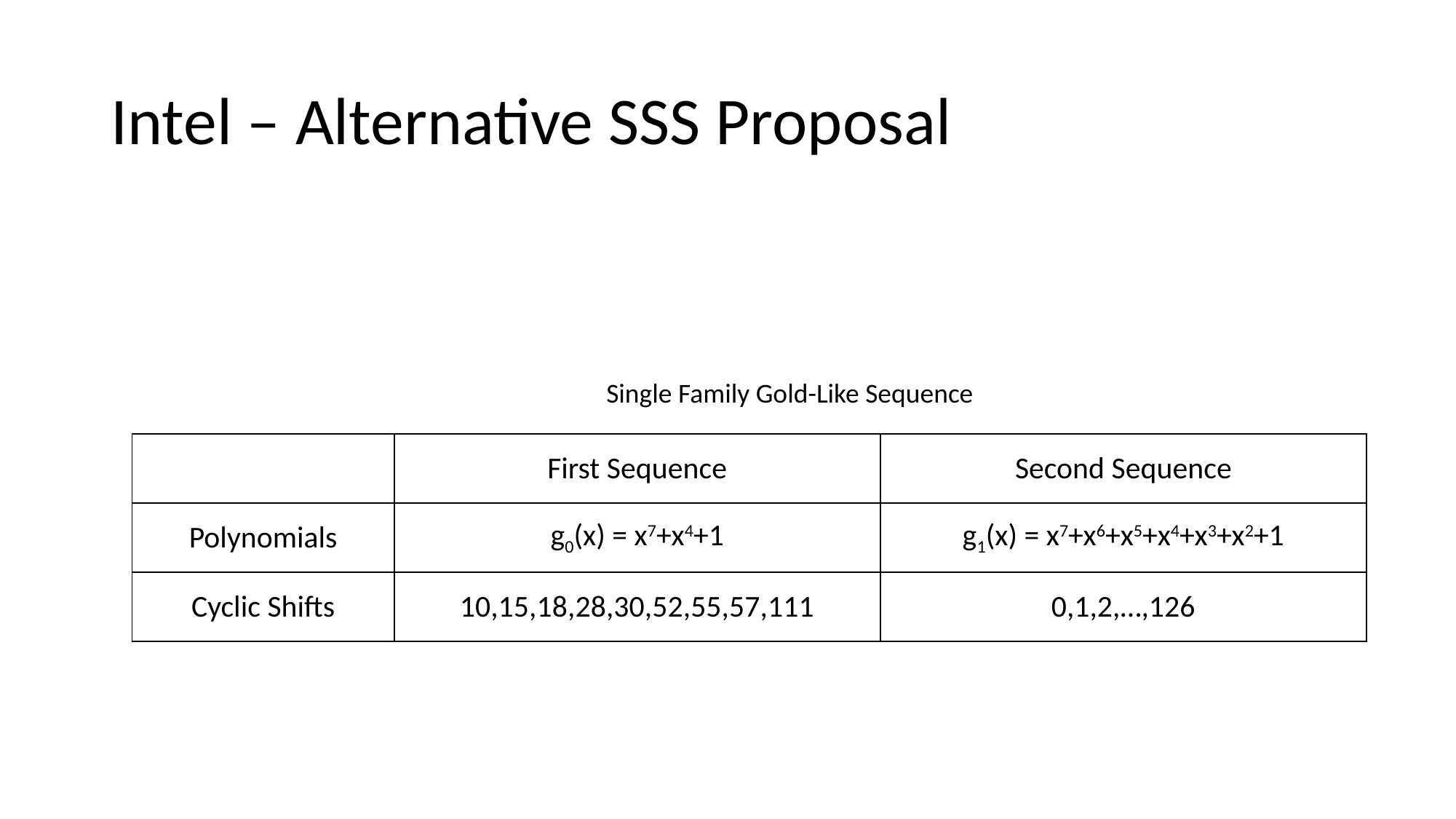

# Intel – Alternative SSS Proposal
Single Family Gold-Like Sequence
|  | First Sequence | Second Sequence |
| --- | --- | --- |
| Polynomials | g0(x) = x7+x4+1 | g1(x) = x7+x6+x5+x4+x3+x2+1 |
| Cyclic Shifts | 10,15,18,28,30,52,55,57,111 | 0,1,2,…,126 |